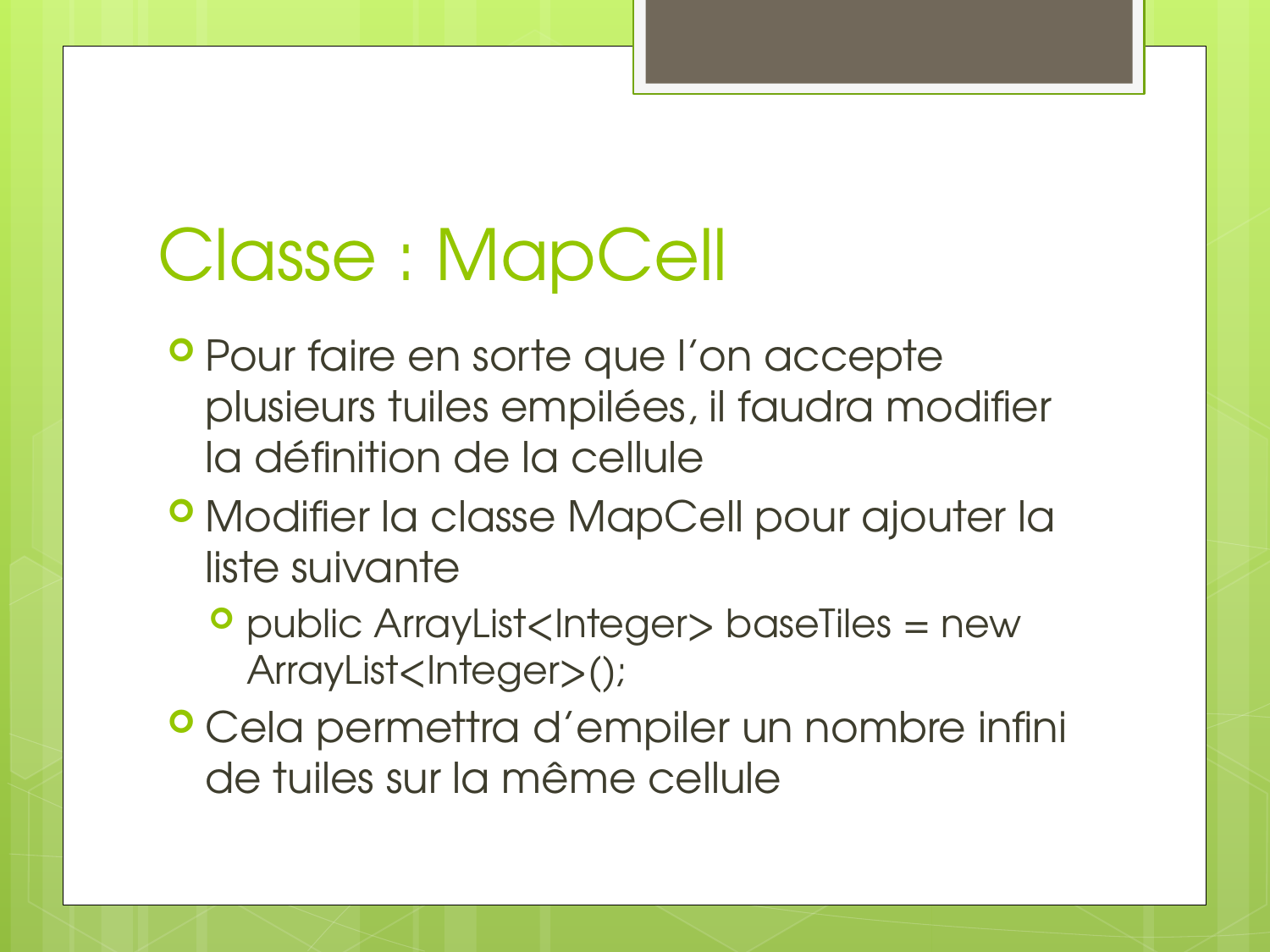

# Classe : MapCell
Pour faire en sorte que l’on accepte plusieurs tuiles empilées, il faudra modifier la définition de la cellule
Modifier la classe MapCell pour ajouter la liste suivante
public ArrayList<Integer> baseTiles = new ArrayList<Integer>();
Cela permettra d’empiler un nombre infini de tuiles sur la même cellule